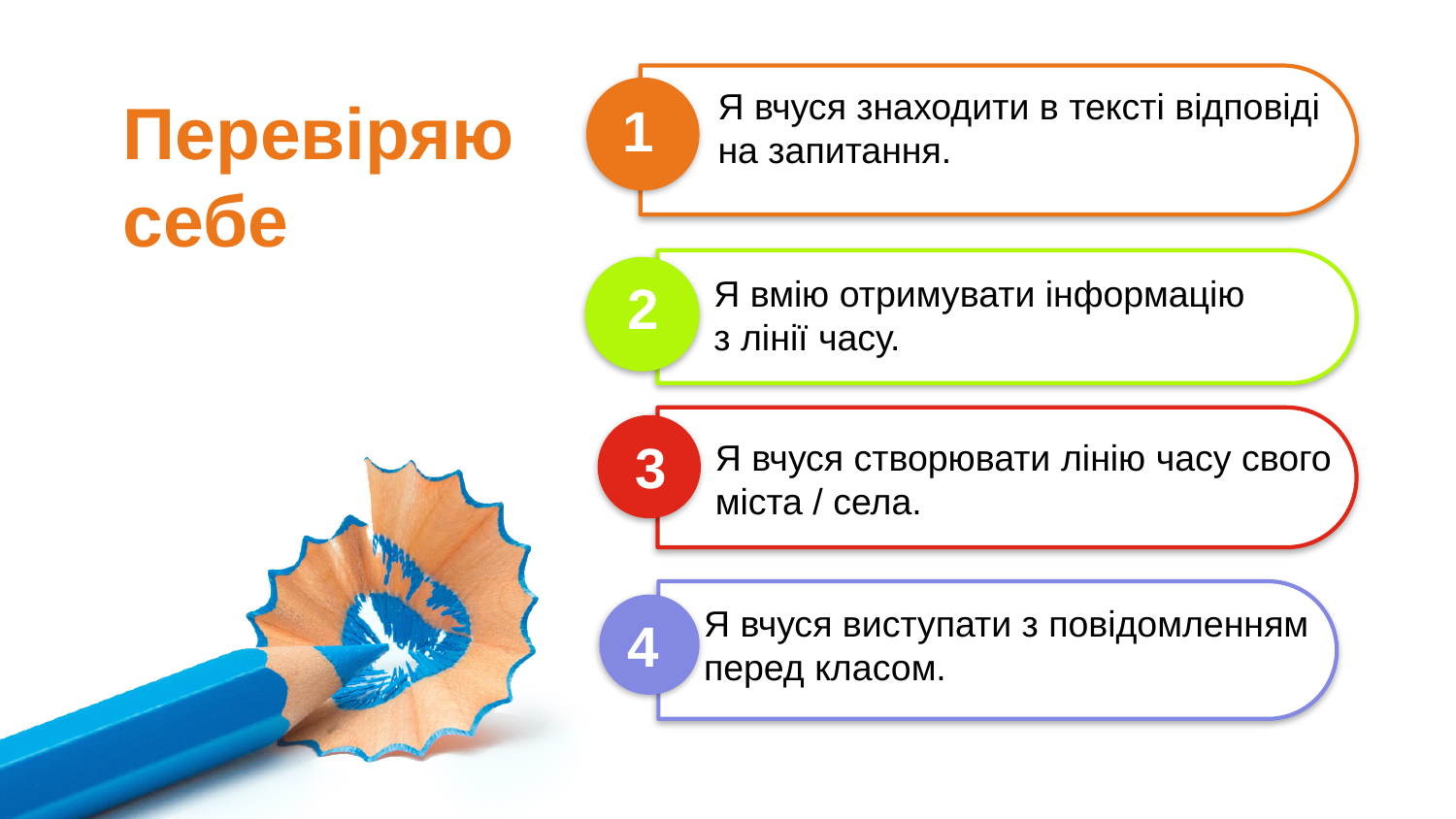

Я вчуся знаходити в тексті відповіді на запитання.
Перевіряю себе

1

Я вмію отримувати інформацію
з лінії часу.
2

3
Я вчуся створювати лінію часу свого міста / села.
Я вчуся виступати з повідомленням
перед класом.

4